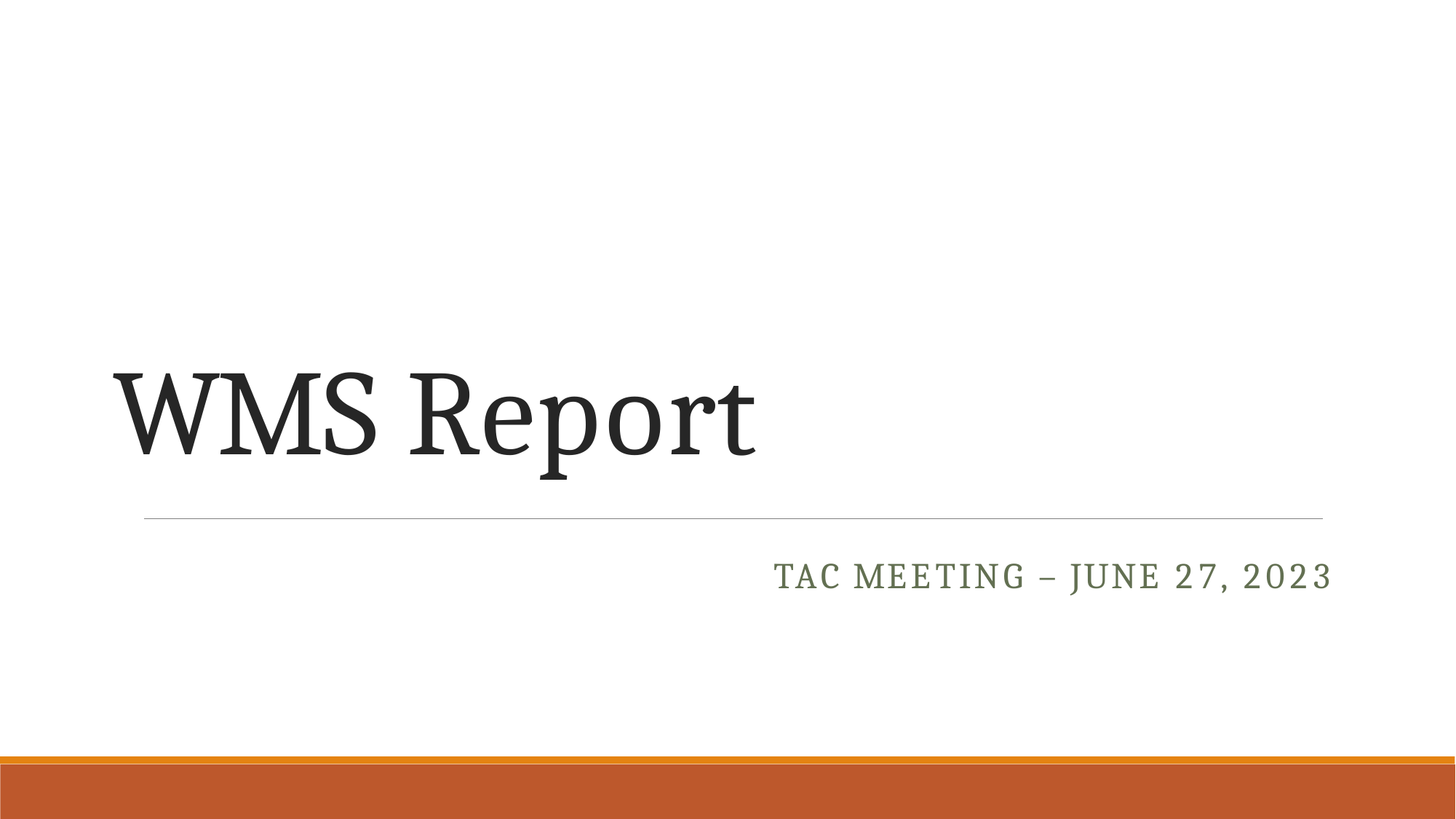

# WMS Report
TAC Meeting – June 27, 2023